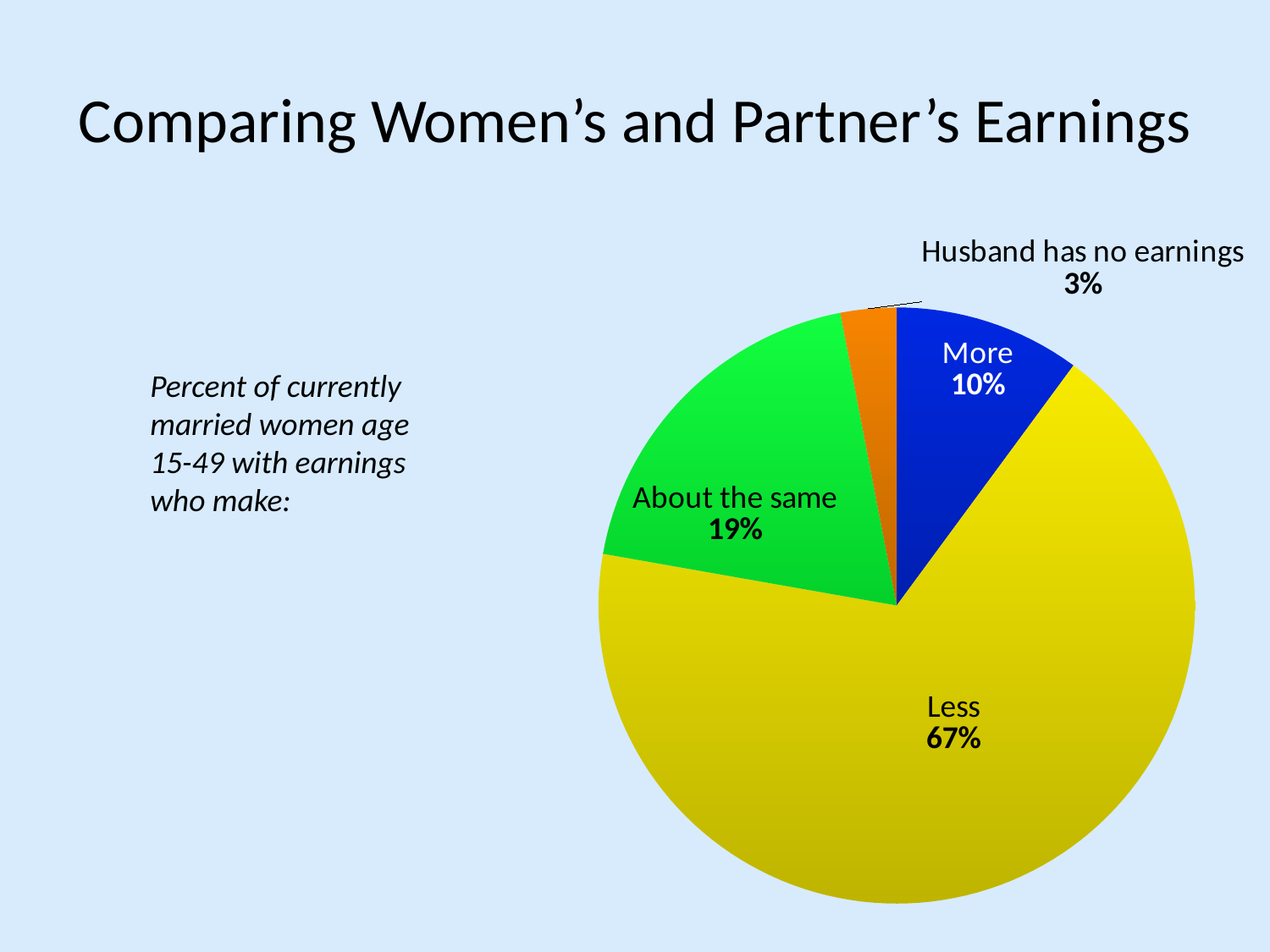

# Comparing Women’s and Partner’s Earnings

### Chart

| Category | Column1 |
|---|---|
| More | 10.0 |
| Less | 67.0 |
| About the same | 19.0 |
| Husband has no earnings | 3.0 |
Percent of currently married women age 15-49 with earnings who make: